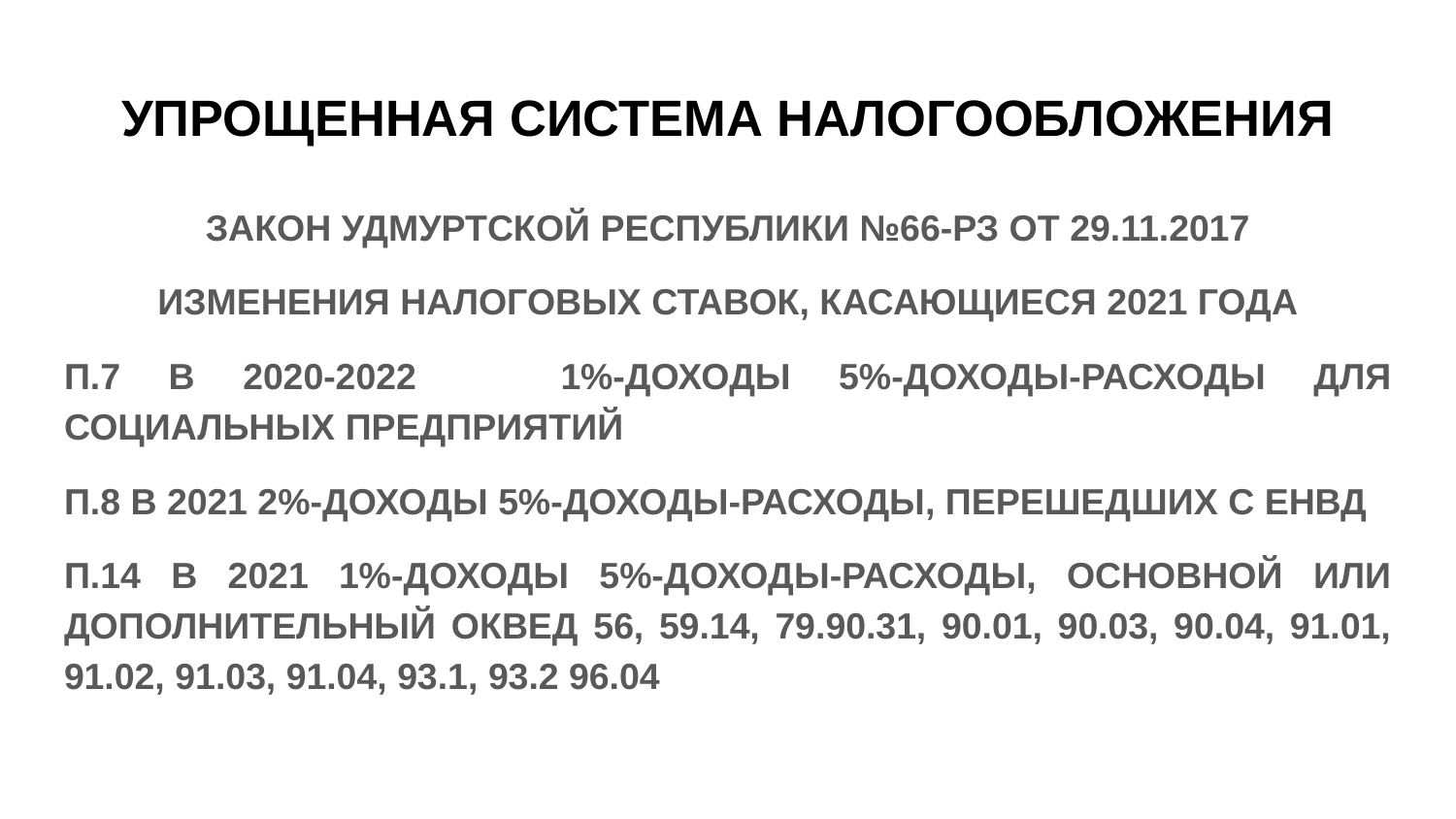

# УПРОЩЕННАЯ СИСТЕМА НАЛОГООБЛОЖЕНИЯ
ЗАКОН УДМУРТСКОЙ РЕСПУБЛИКИ №66-РЗ ОТ 29.11.2017
ИЗМЕНЕНИЯ НАЛОГОВЫХ СТАВОК, КАСАЮЩИЕСЯ 2021 ГОДА
П.7 В 2020-2022   1%-ДОХОДЫ 5%-ДОХОДЫ-РАСХОДЫ ДЛЯ СОЦИАЛЬНЫХ ПРЕДПРИЯТИЙ
П.8 В 2021 2%-ДОХОДЫ 5%-ДОХОДЫ-РАСХОДЫ, ПЕРЕШЕДШИХ С ЕНВД
П.14 В 2021 1%-ДОХОДЫ 5%-ДОХОДЫ-РАСХОДЫ, ОСНОВНОЙ ИЛИ ДОПОЛНИТЕЛЬНЫЙ ОКВЕД 56, 59.14, 79.90.31, 90.01, 90.03, 90.04, 91.01, 91.02, 91.03, 91.04, 93.1, 93.2 96.04